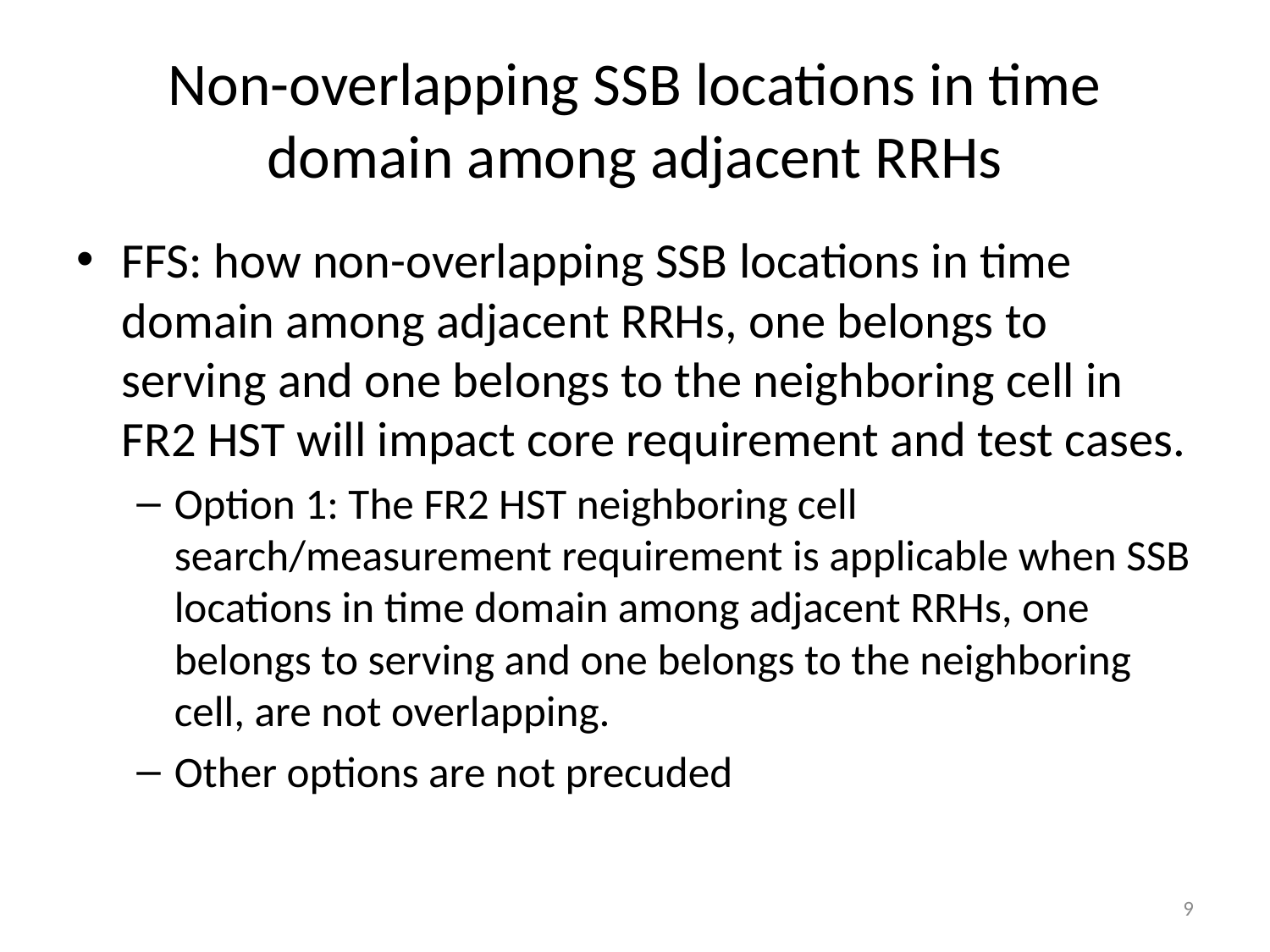

# Non-overlapping SSB locations in time domain among adjacent RRHs
FFS: how non-overlapping SSB locations in time domain among adjacent RRHs, one belongs to serving and one belongs to the neighboring cell in FR2 HST will impact core requirement and test cases.
Option 1: The FR2 HST neighboring cell search/measurement requirement is applicable when SSB locations in time domain among adjacent RRHs, one belongs to serving and one belongs to the neighboring cell, are not overlapping.
Other options are not precuded
9